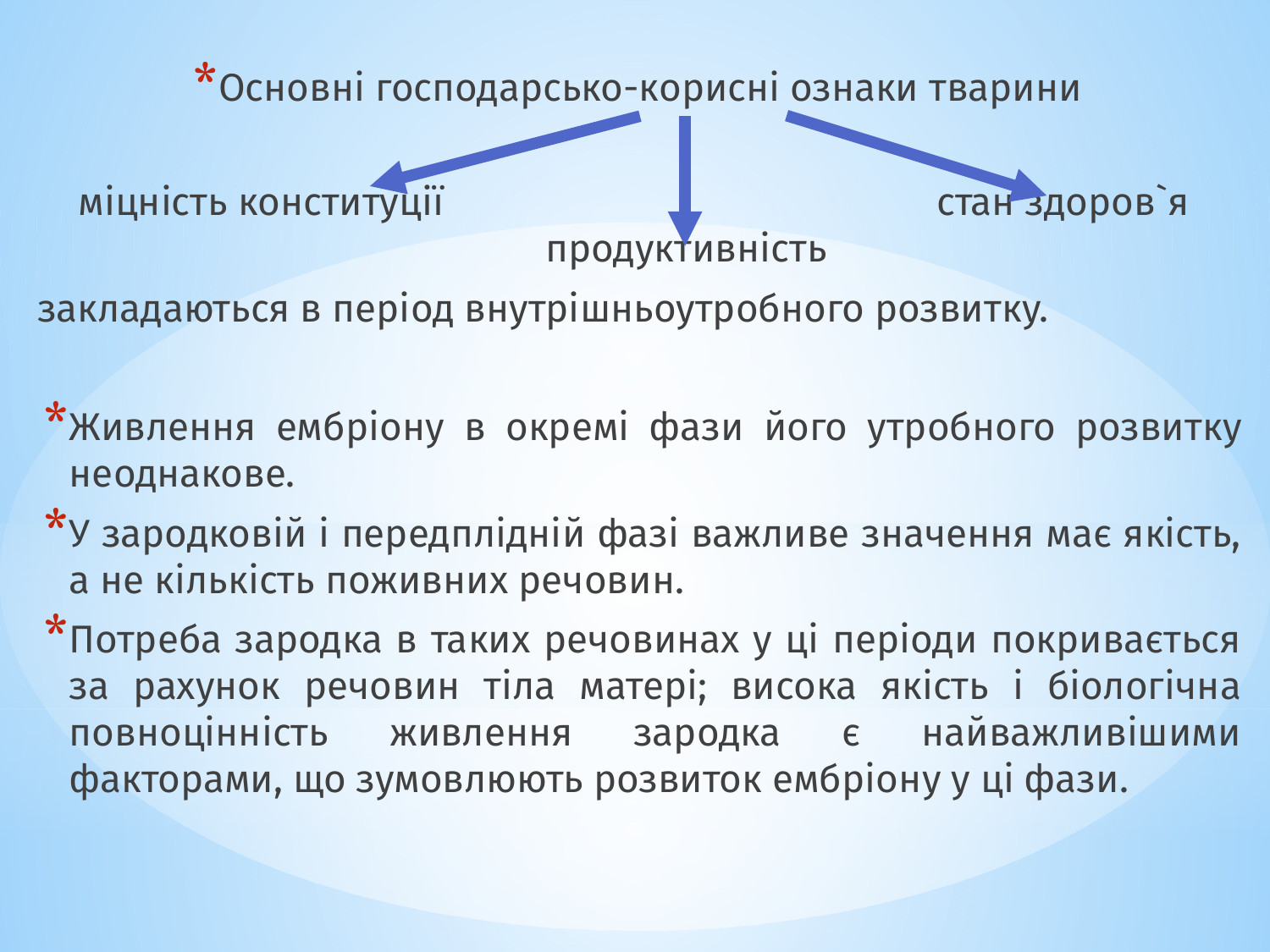

Основні господарсько-корисні ознаки тварини

    міцність конституції 		      		 стан здоров`я 				продуктивність
закладаються в період внутрішньоутробного розвитку.

Живлення ембріону в окремі фази його утробного розвитку неоднакове.
У зародковій і передплідній фазі важливе значення має якість, а не кількість поживних речовин.
Потреба зародка в таких речовинах у ці періоди покривається за рахунок речовин тіла матері; висока якість і біологічна повноцінність живлення зародка є найважливішими факторами, що зумовлюють розвиток ембріону у ці фази.